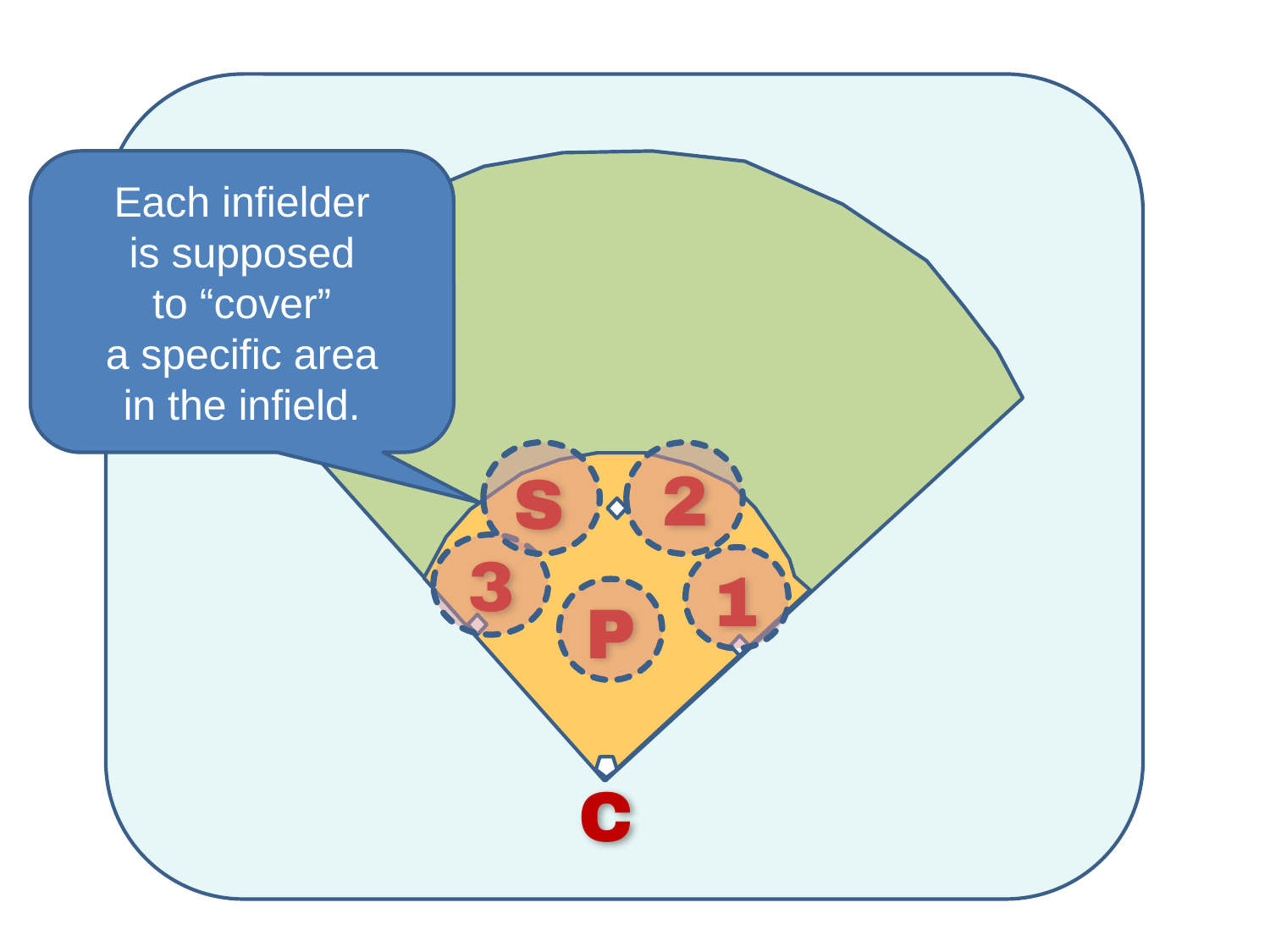

Each infielder
is supposed
to “cover”
a specific area
in the infield.

2
S

3

1

P

C